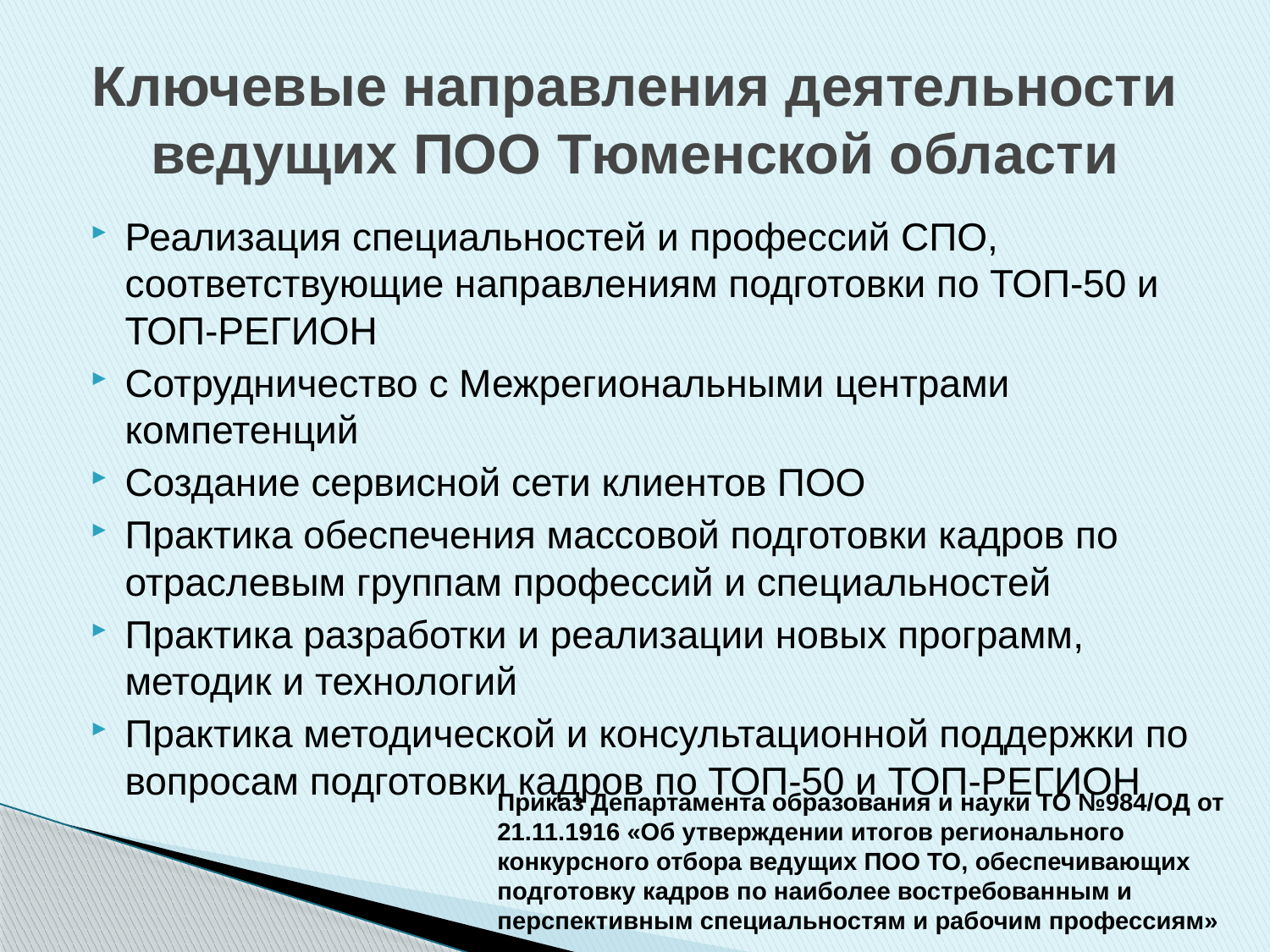

# Ключевые направления деятельности ведущих ПОО Тюменской области
Реализация специальностей и профессий СПО, соответствующие направлениям подготовки по ТОП-50 и ТОП-РЕГИОН
Сотрудничество с Межрегиональными центрами компетенций
Создание сервисной сети клиентов ПОО
Практика обеспечения массовой подготовки кадров по отраслевым группам профессий и специальностей
Практика разработки и реализации новых программ, методик и технологий
Практика методической и консультационной поддержки по вопросам подготовки кадров по ТОП-50 и ТОП-РЕГИОН

Приказ Департамента образования и науки ТО №984/ОД от 21.11.1916 «Об утверждении итогов регионального конкурсного отбора ведущих ПОО ТО, обеспечивающих подготовку кадров по наиболее востребованным и перспективным специальностям и рабочим профессиям»